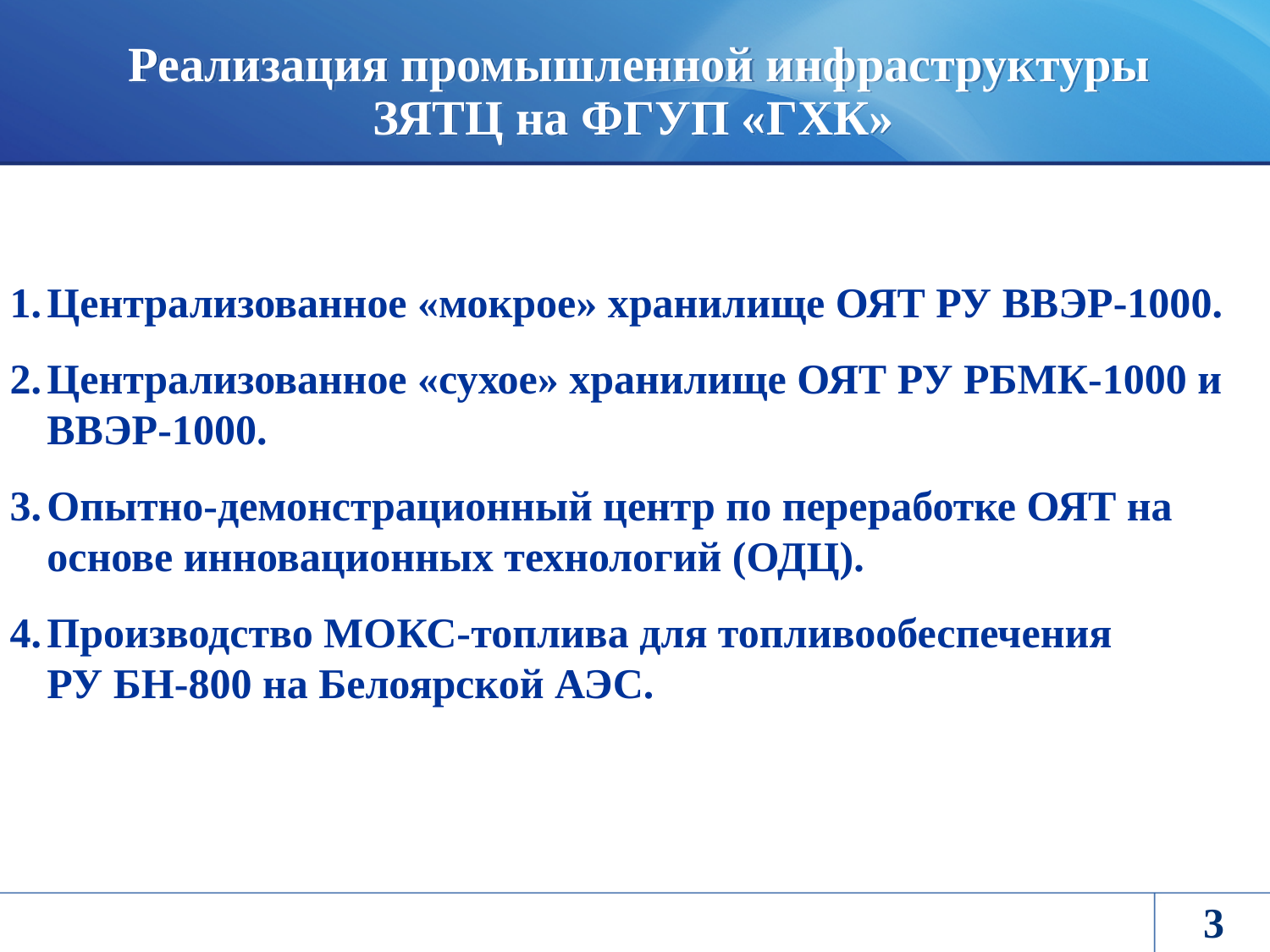

# Реализация промышленной инфраструктуры ЗЯТЦ на ФГУП «ГХК»
Централизованное «мокрое» хранилище ОЯТ РУ ВВЭР-1000.
Централизованное «сухое» хранилище ОЯТ РУ РБМК-1000 и ВВЭР-1000.
Опытно-демонстрационный центр по переработке ОЯТ на основе инновационных технологий (ОДЦ).
Производство МОКС-топлива для топливообеспечения
РУ БН-800 на Белоярской АЭС.
3